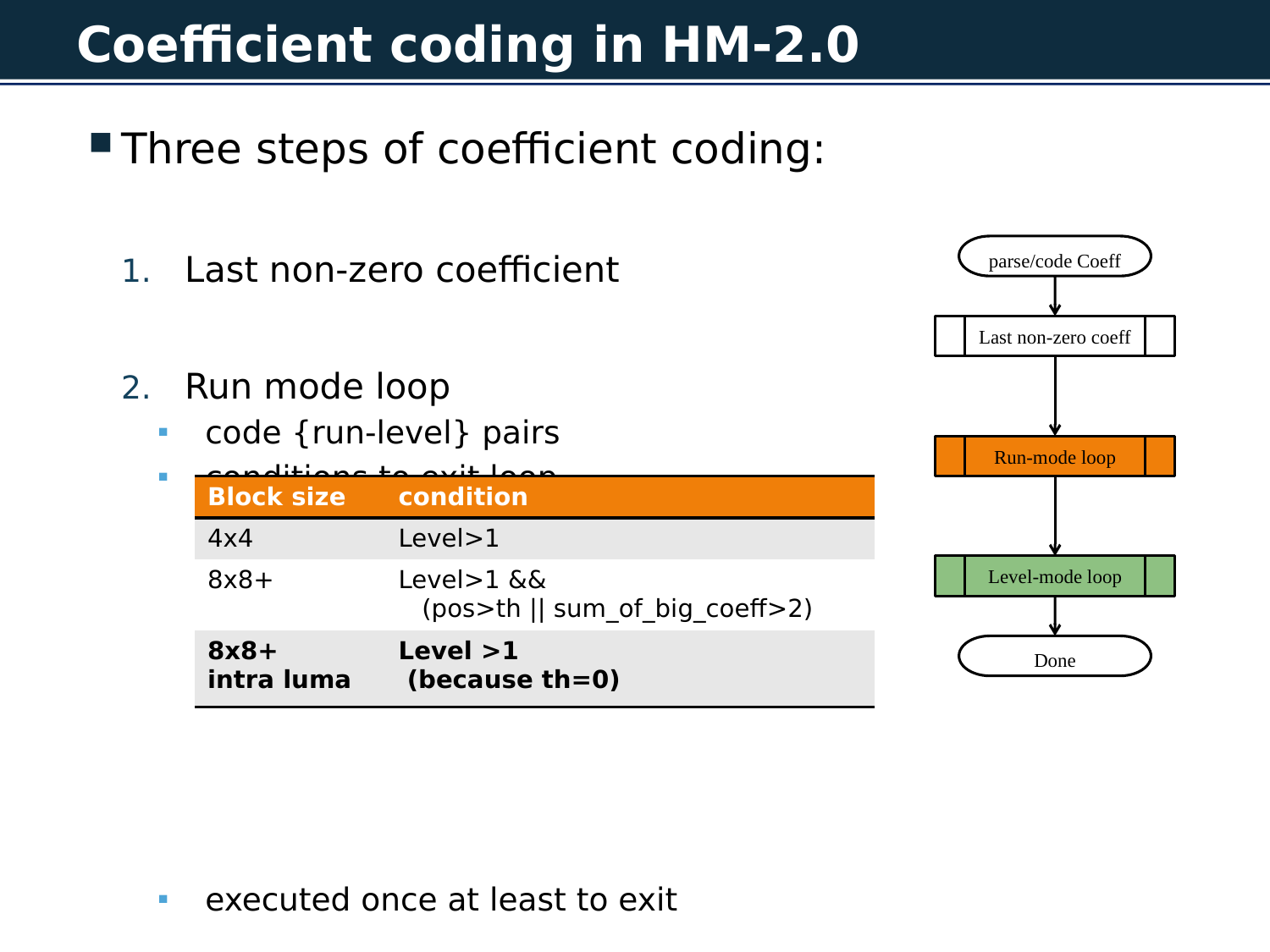

# Coefficient coding in HM-2.0
Three steps of coefficient coding:

Last non-zero coefficient

Run mode loop
code {run-level} pairs
conditions to exit loop

executed once at least to exit

Level mode loop
code coeffs one-by-one
parse/code Coeff
Last non-zero coeff
Run-mode loop

Level-mode loop
Done
| Block size | condition |
| --- | --- |
| 4x4 | Level>1 |
| 8x8+ | Level>1 && (pos>th || sum\_of\_big\_coeff>2) |
| 8x8+ intra luma | Level >1 (because th=0) |